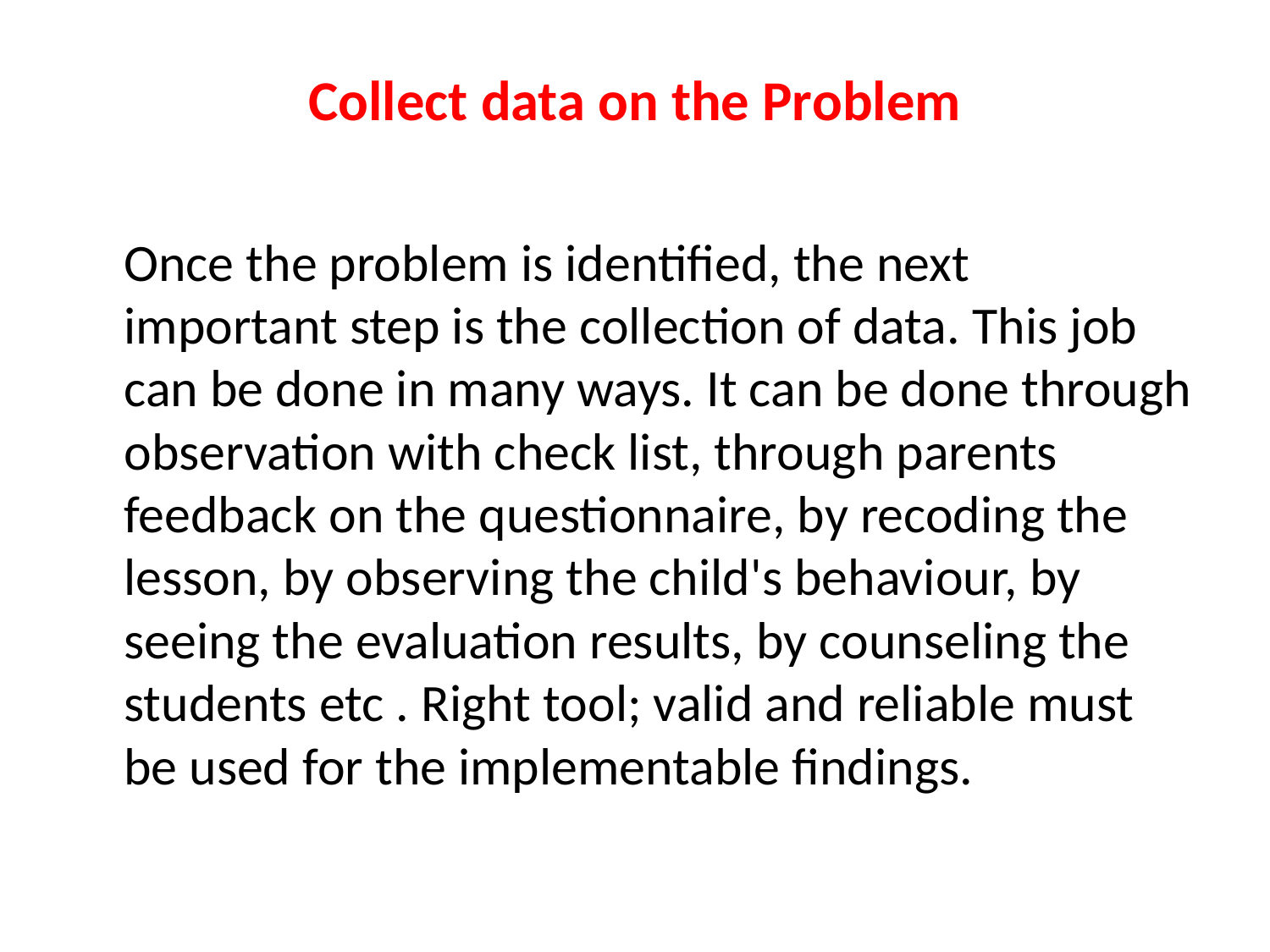

# Collect data on the Problem
	Once the problem is identified, the next important step is the collection of data. This job can be done in many ways. It can be done through observation with check list, through parents feedback on the questionnaire, by recoding the lesson, by observing the child's behaviour, by seeing the evaluation results, by counseling the students etc . Right tool; valid and reliable must be used for the implementable findings.